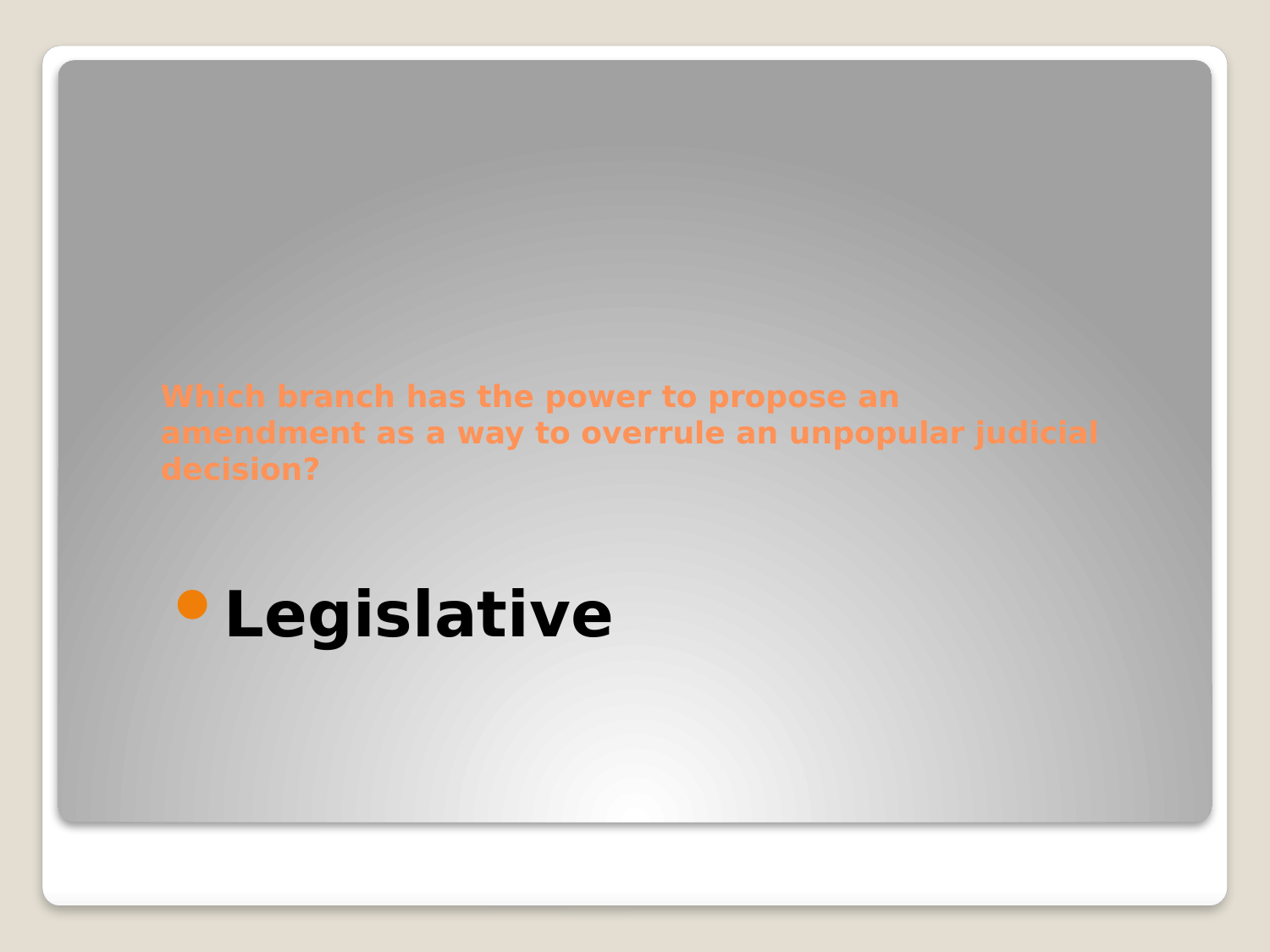

# Which branch has the power to propose an amendment as a way to overrule an unpopular judicial decision?

Legislative